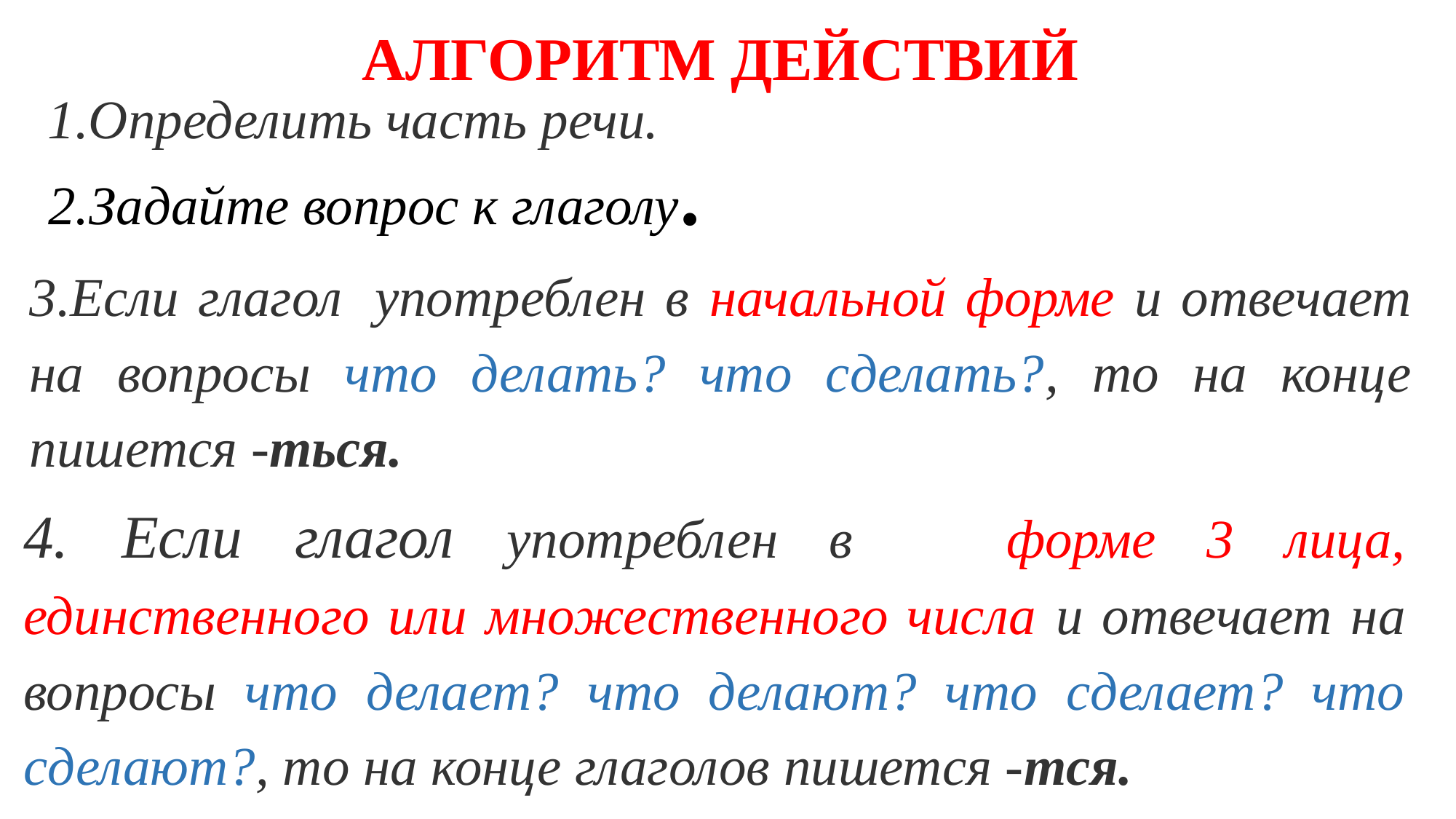

АЛГОРИТМ ДЕЙСТВИЙ
Определить часть речи.
2.Задайте вопрос к глаголу.
3.Если глагол  употреблен в начальной форме и отвечает на вопросы что делать? что сделать?, то на конце пишется -ться.
4. Если глагол употреблен в   форме 3 лица, единственного или множественного числа и отвечает на вопросы что делает? что делают? что сделает? что сделают?, то на конце глаголов пишется -тся.